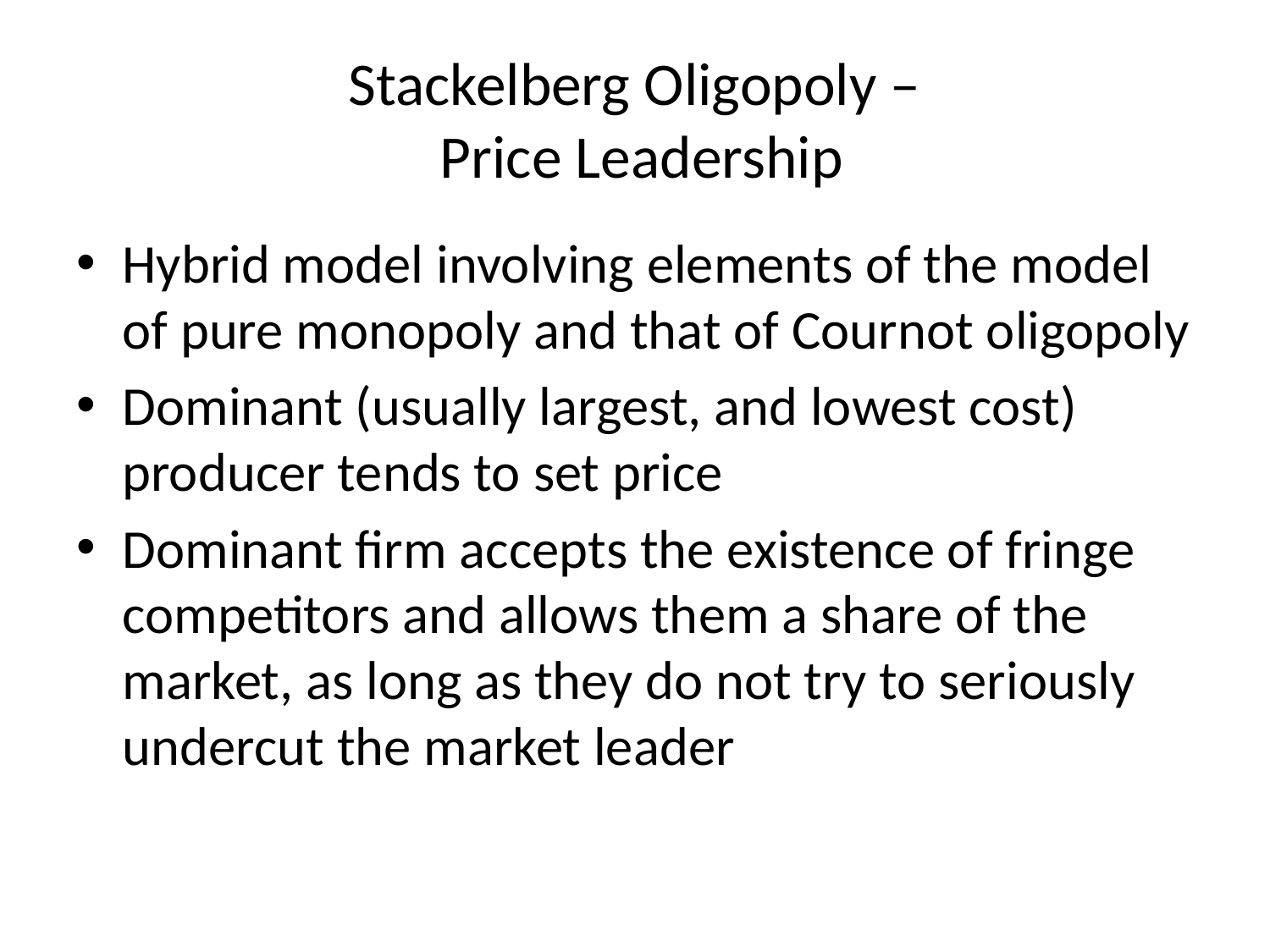

# Stackelberg Oligopoly – Price Leadership
Hybrid model involving elements of the model of pure monopoly and that of Cournot oligopoly
Dominant (usually largest, and lowest cost) producer tends to set price
Dominant firm accepts the existence of fringe competitors and allows them a share of the market, as long as they do not try to seriously undercut the market leader